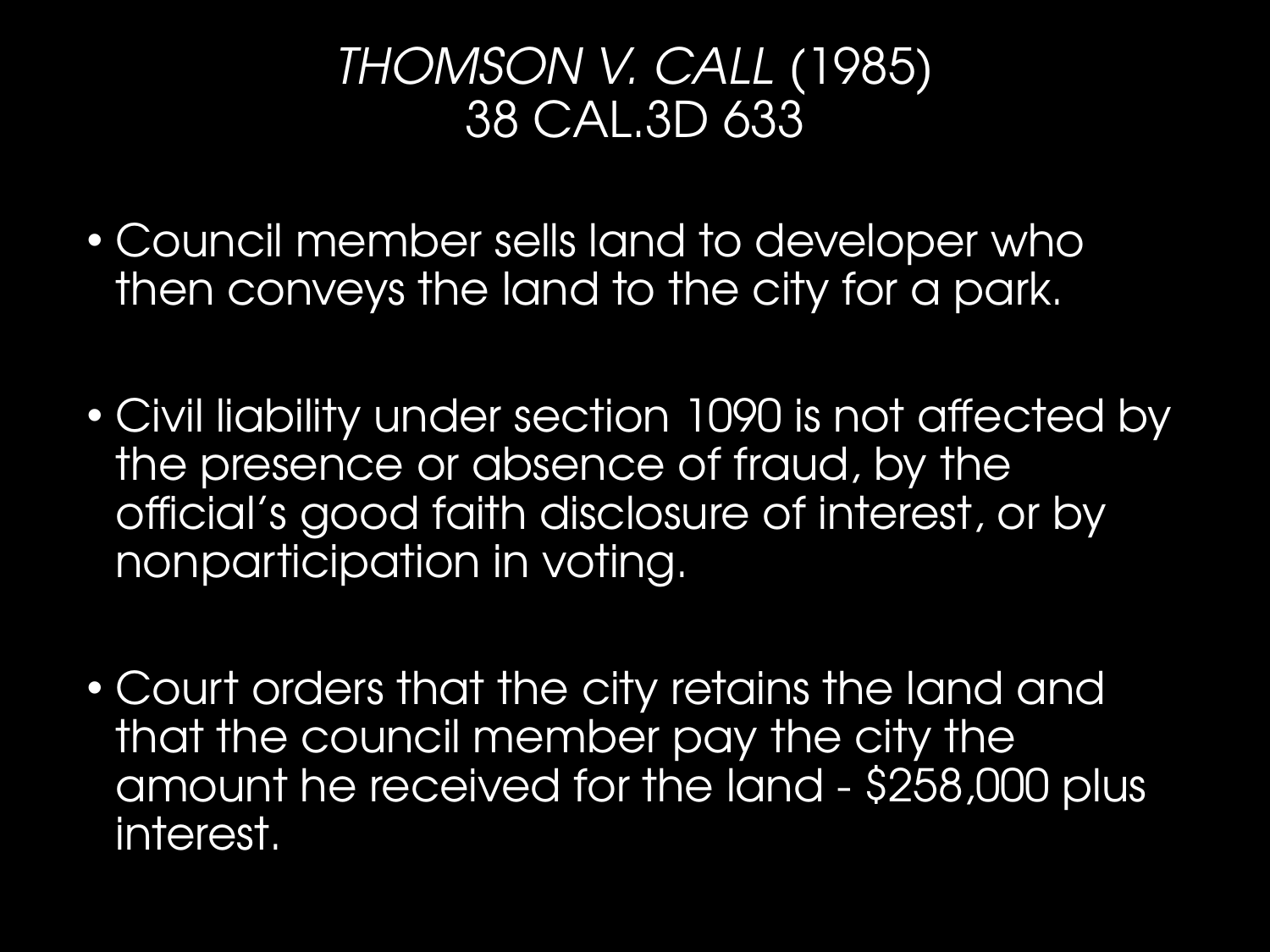

# Thomson v. Call (1985) 38 Cal.3d 633
Council member sells land to developer who then conveys the land to the city for a park.

Civil liability under section 1090 is not affected by the presence or absence of fraud, by the official’s good faith disclosure of interest, or by nonparticipation in voting.

Court orders that the city retains the land and that the council member pay the city the amount he received for the land - $258,000 plus interest.